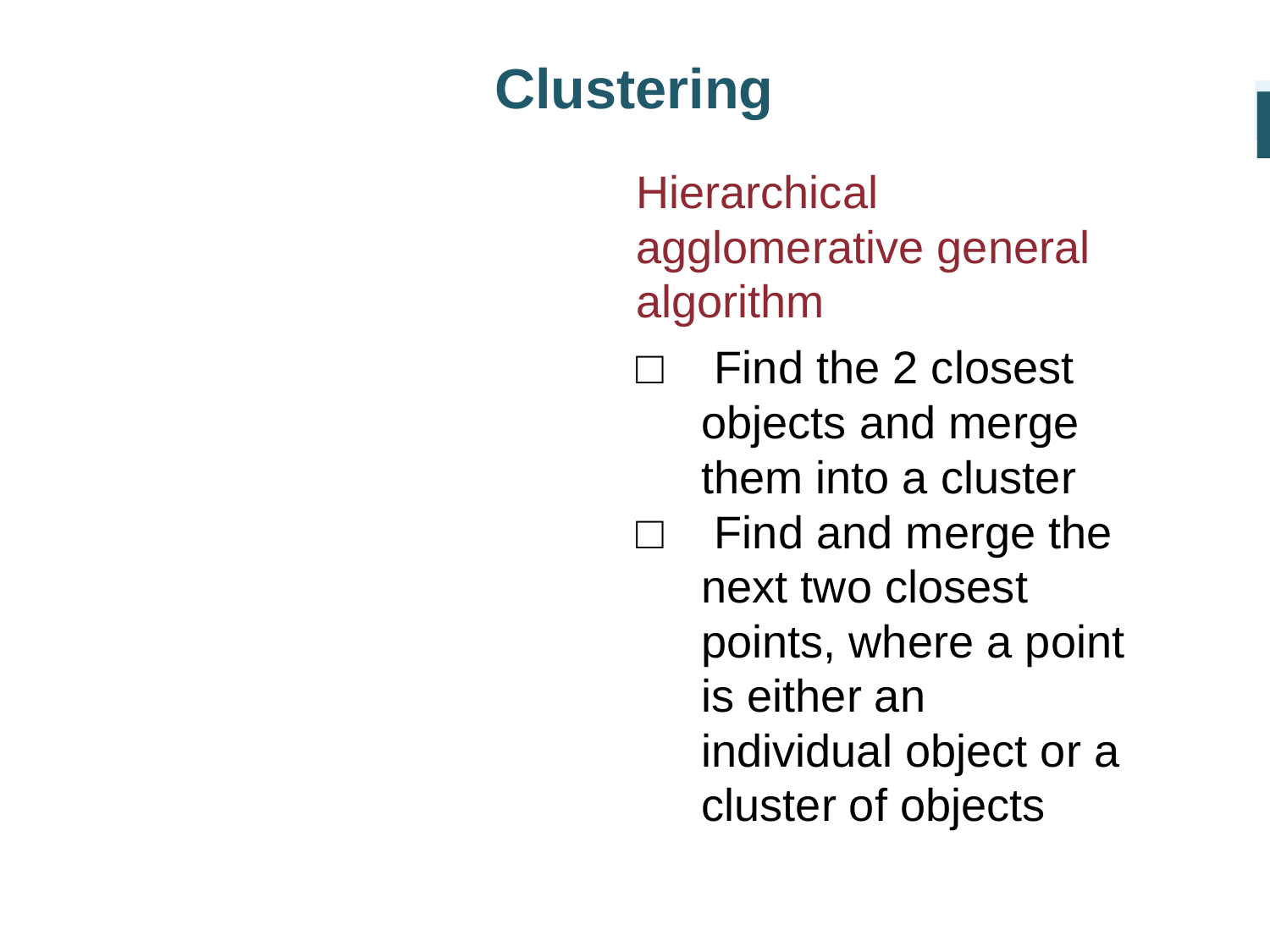

Clustering
I
Hierarchical agglomerative general algorithm
□    Find the 2 closest objects and merge them into a cluster
□    Find and merge the next two closest points, where a point is either an individual object or a cluster of objects